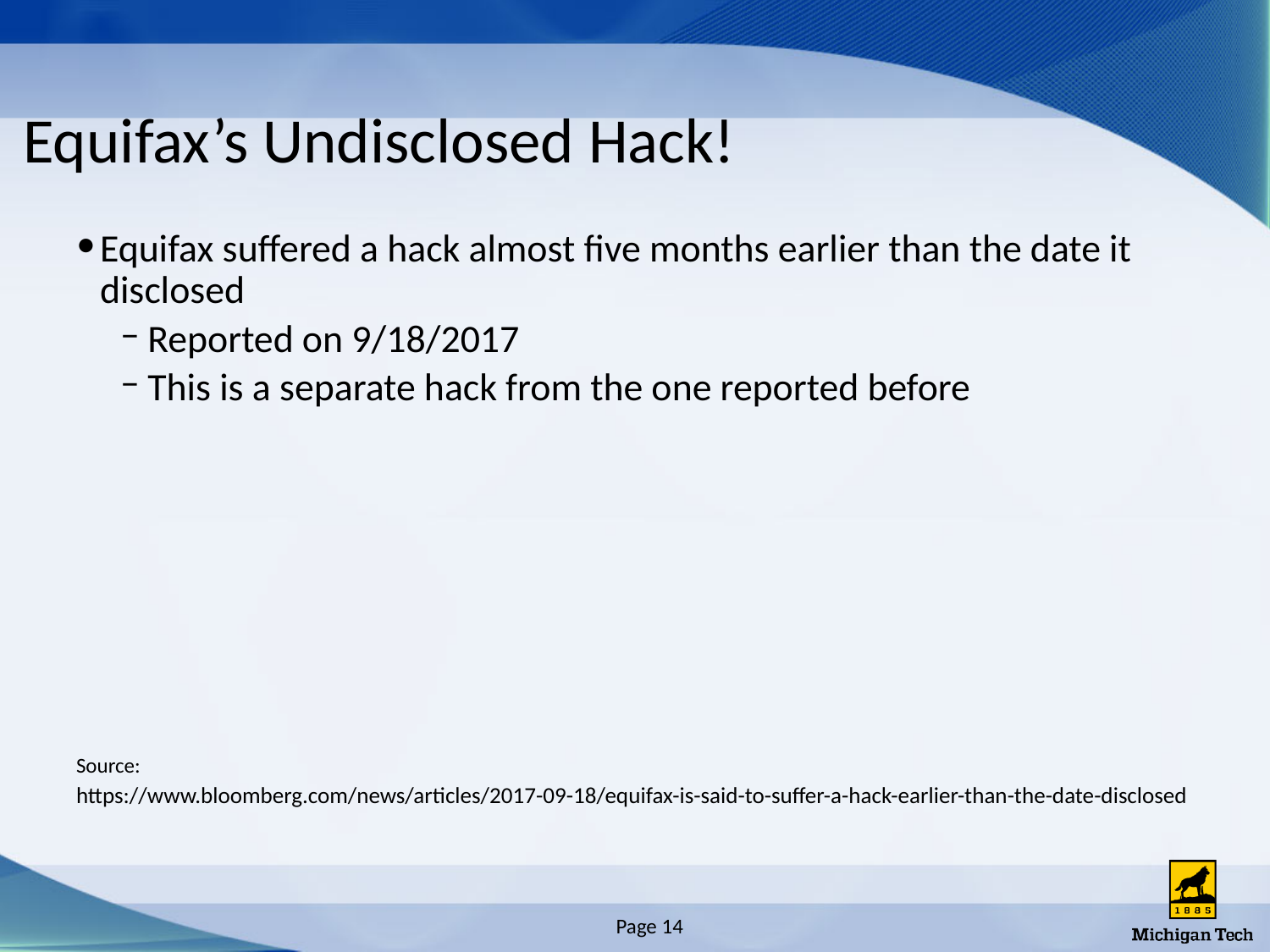

# Equifax’s Undisclosed Hack!
Equifax suffered a hack almost five months earlier than the date it disclosed
Reported on 9/18/2017
This is a separate hack from the one reported before

Source:
https://www.bloomberg.com/news/articles/2017-09-18/equifax-is-said-to-suffer-a-hack-earlier-than-the-date-disclosed